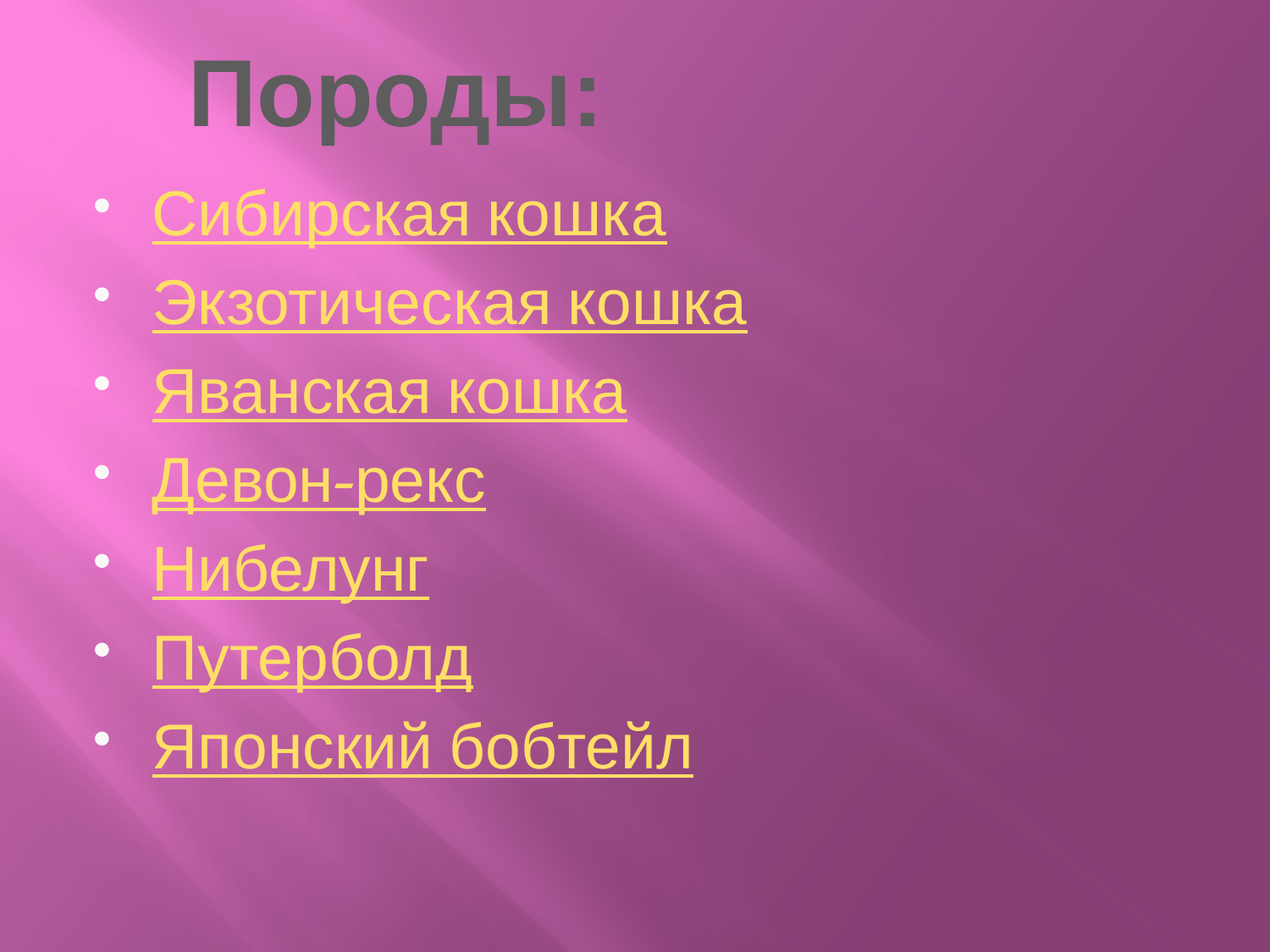

# Породы:
Сибирская кошка
Экзотическая кошка
Яванская кошка
Девон-рекс
Нибелунг
Путерболд
Японский бобтейл